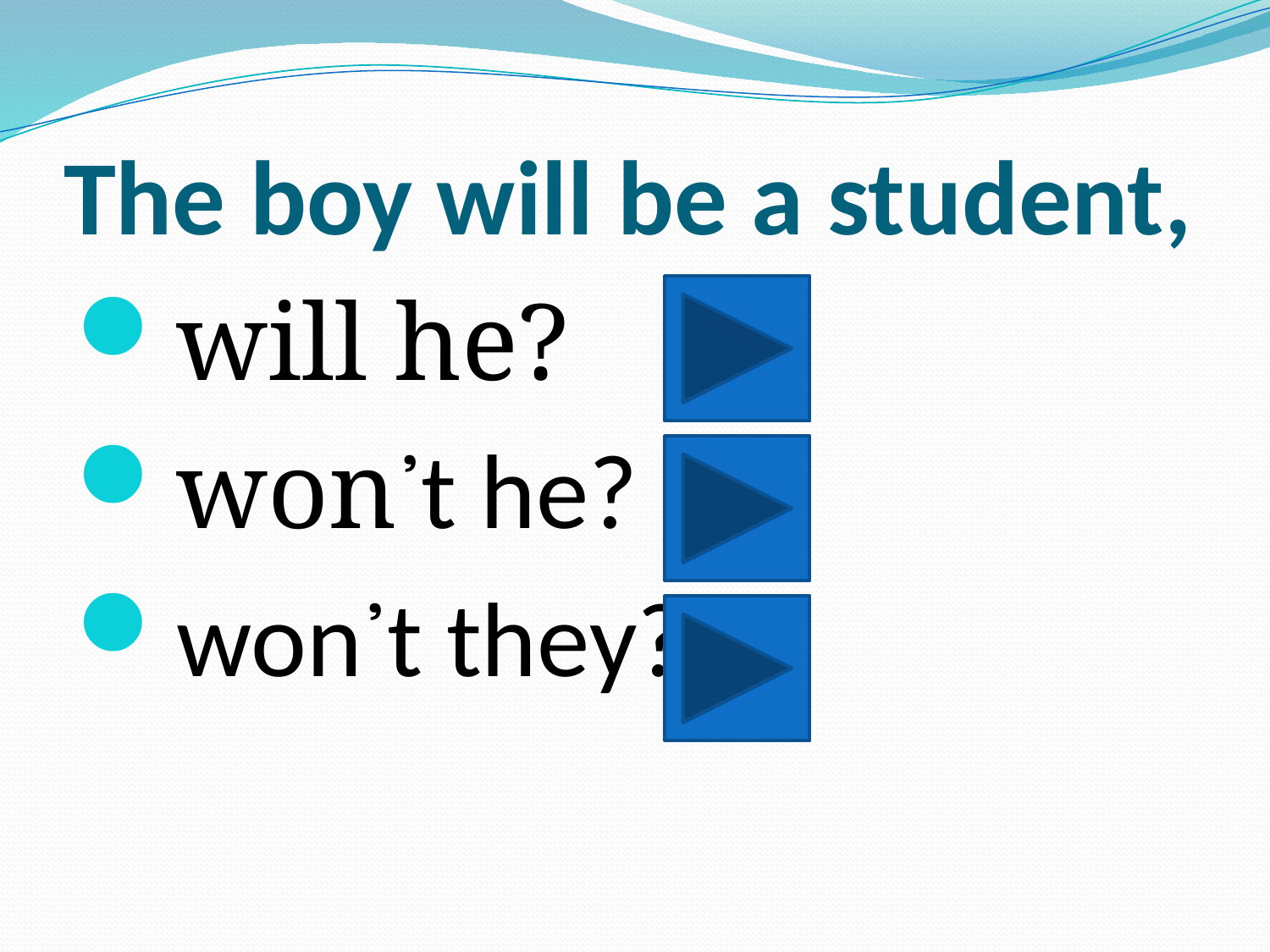

# The boy will be a student,
will he?
won᾽t he?
won᾽t they?